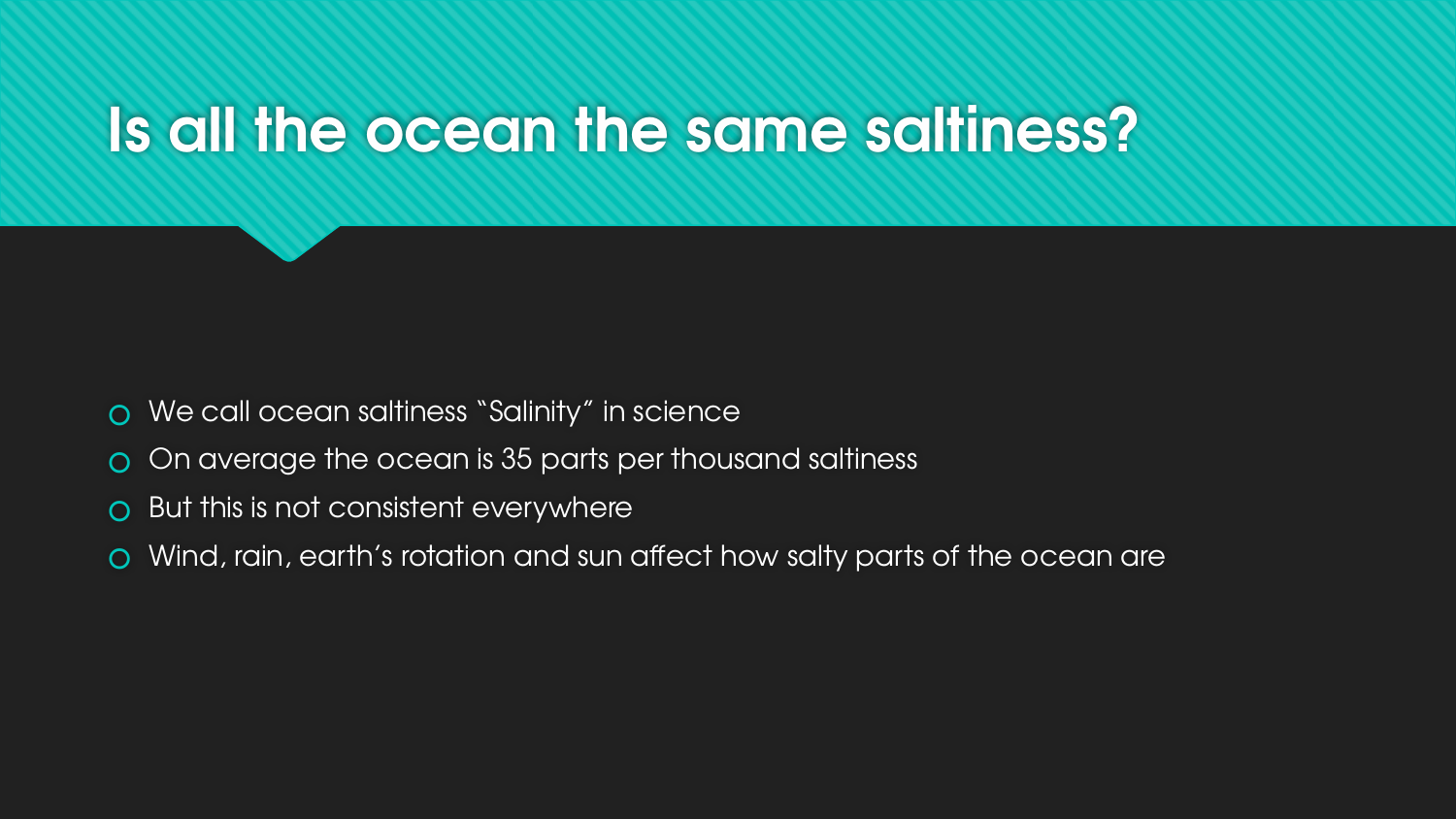

# Is all the ocean the same saltiness?
We call ocean saltiness “Salinity” in science
On average the ocean is 35 parts per thousand saltiness
But this is not consistent everywhere
Wind, rain, earth’s rotation and sun affect how salty parts of the ocean are